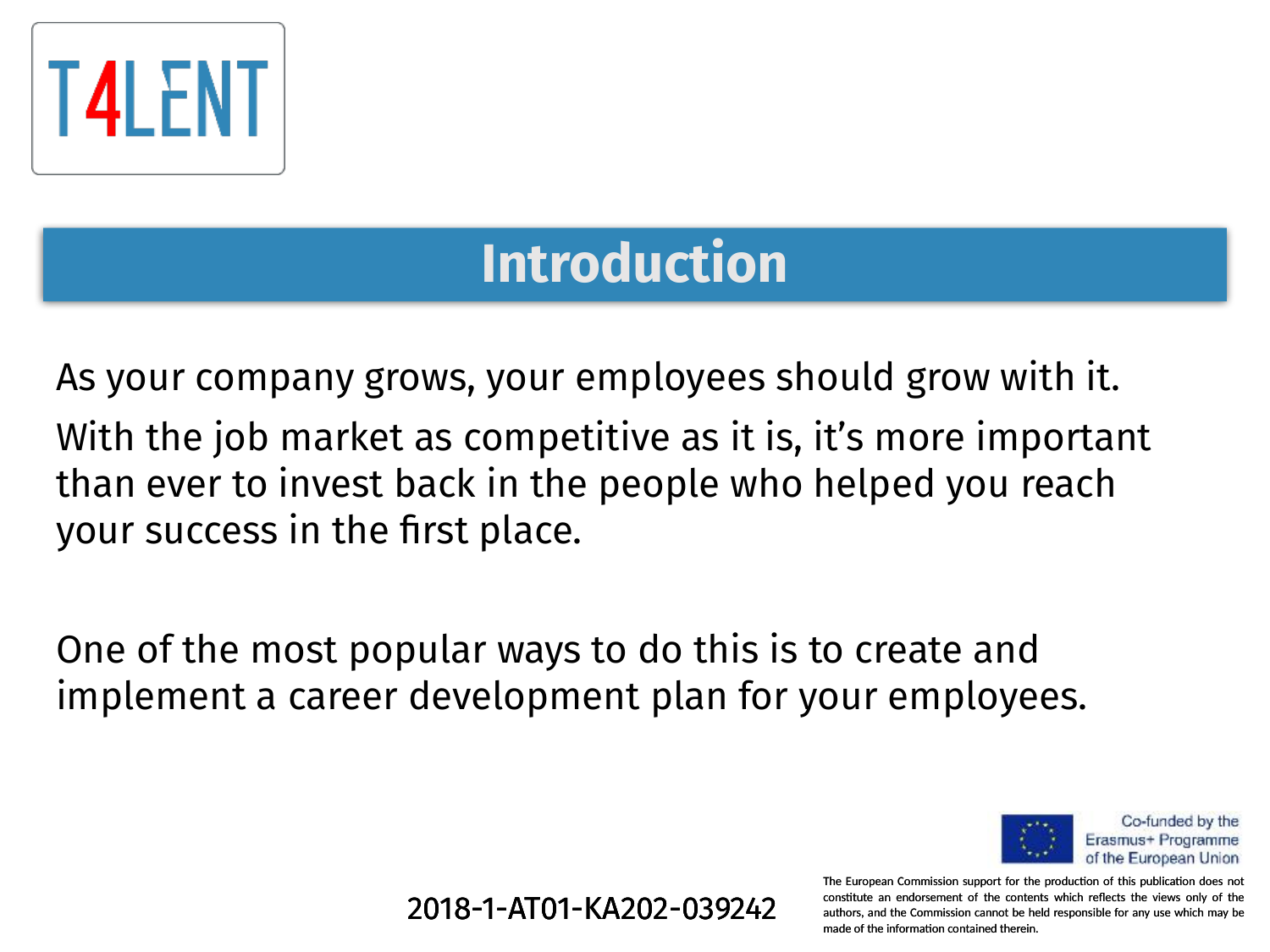

Introduction
As your company grows, your employees should grow with it.
With the job market as competitive as it is, it’s more important than ever to invest back in the people who helped you reach your success in the first place.

One of the most popular ways to do this is to create and implement a career development plan for your employees.
2018-1-AT01-KA202-039242